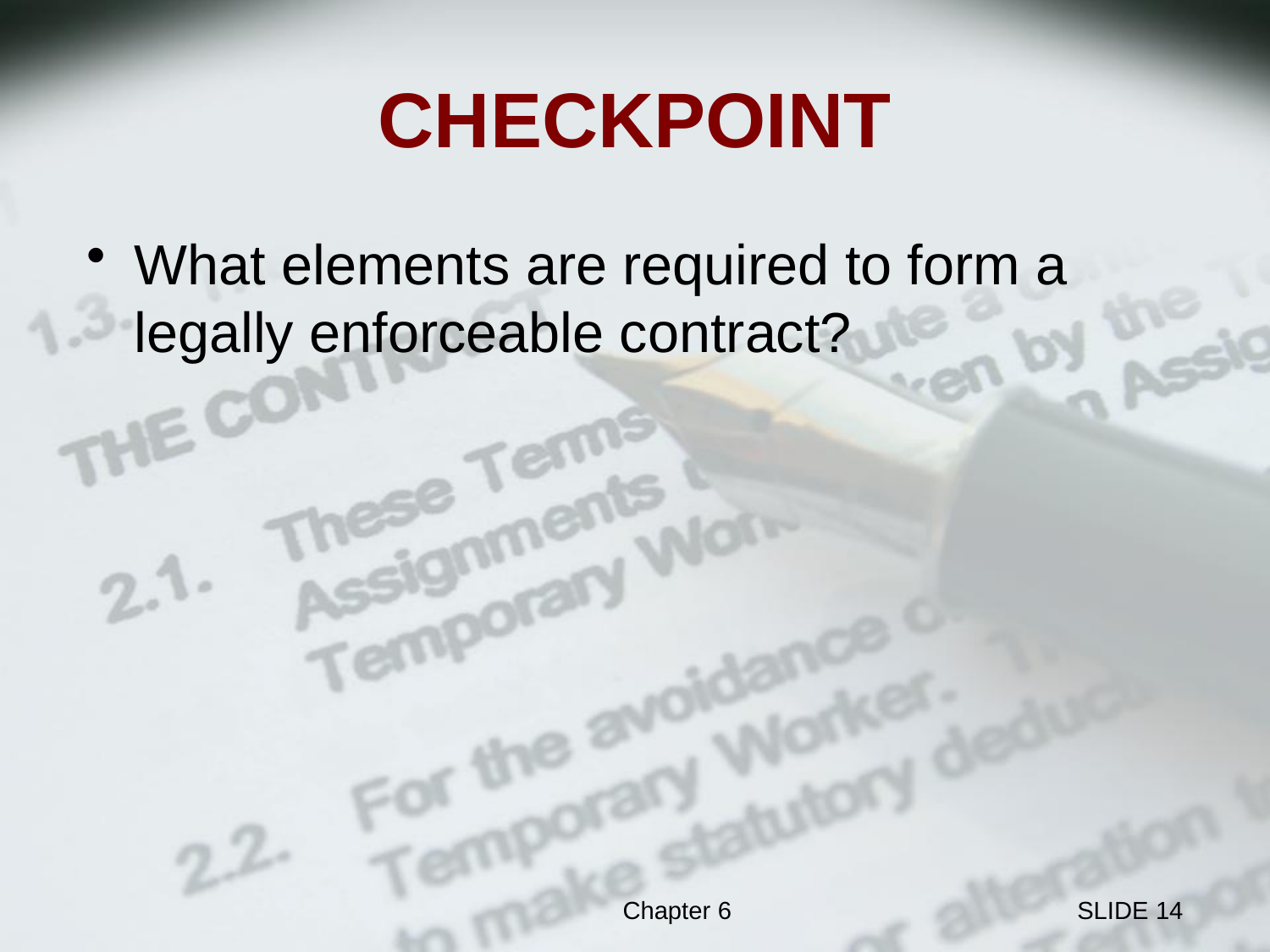

# CHECKPOINT
What elements are required to form a legally enforceable contract?

Chapter 6
SLIDE 14